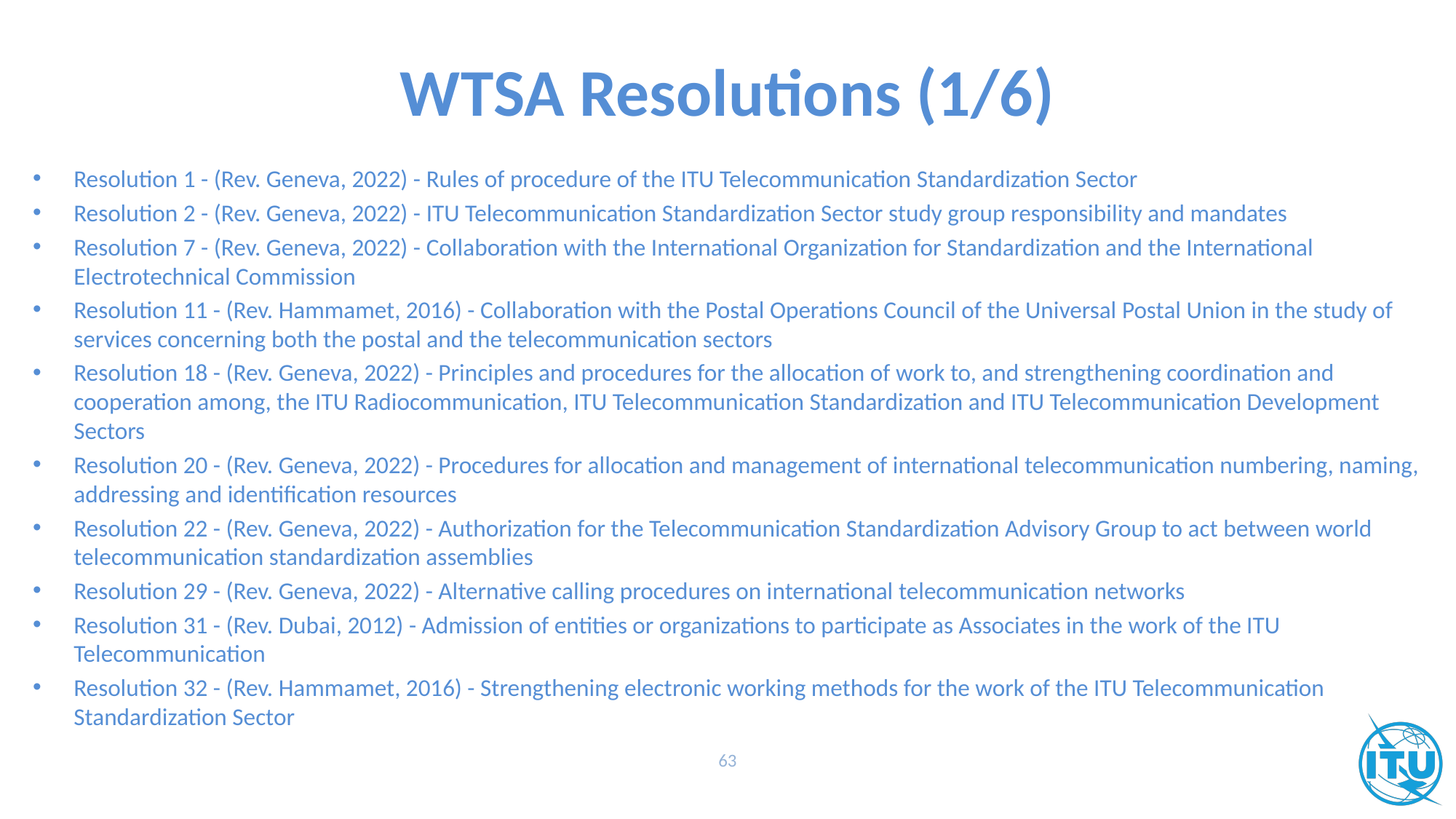

# WTSA Resolutions (1/6)
Resolution 1 - (Rev. Geneva, 2022) - Rules of procedure of the ITU Telecommunication Standardization Sector
Resolution 2 - (Rev. Geneva, 2022) - ITU Telecommunication Standardization Sector study group responsibility and mandates
Resolution 7 - (Rev. Geneva, 2022) - Collaboration with the International Organization for Standardization and the International Electrotechnical Commission
Resolution 11 - (Rev. Hammamet, 2016) - Collaboration with the Postal Operations Council of the Universal Postal Union in the study of services concerning both the postal and the telecommunication sectors
Resolution 18 - (Rev. Geneva, 2022) - Principles and procedures for the allocation of work to, and strengthening coordination and cooperation among, the ITU Radiocommunication, ITU Telecommunication Standardization and ITU Telecommunication Development Sectors
Resolution 20 - (Rev. Geneva, 2022) - Procedures for allocation and management of international telecommunication numbering, naming, addressing and identification resources
Resolution 22 - (Rev. Geneva, 2022) - Authorization for the Telecommunication Standardization Advisory Group to act between world telecommunication standardization assemblies
Resolution 29 - (Rev. Geneva, 2022) - Alternative calling procedures on international telecommunication networks
Resolution 31 - (Rev. Dubai, 2012) - Admission of entities or organizations to participate as Associates in the work of the ITU Telecommunication
Resolution 32 - (Rev. Hammamet, 2016) - Strengthening electronic working methods for the work of the ITU Telecommunication Standardization Sector
63